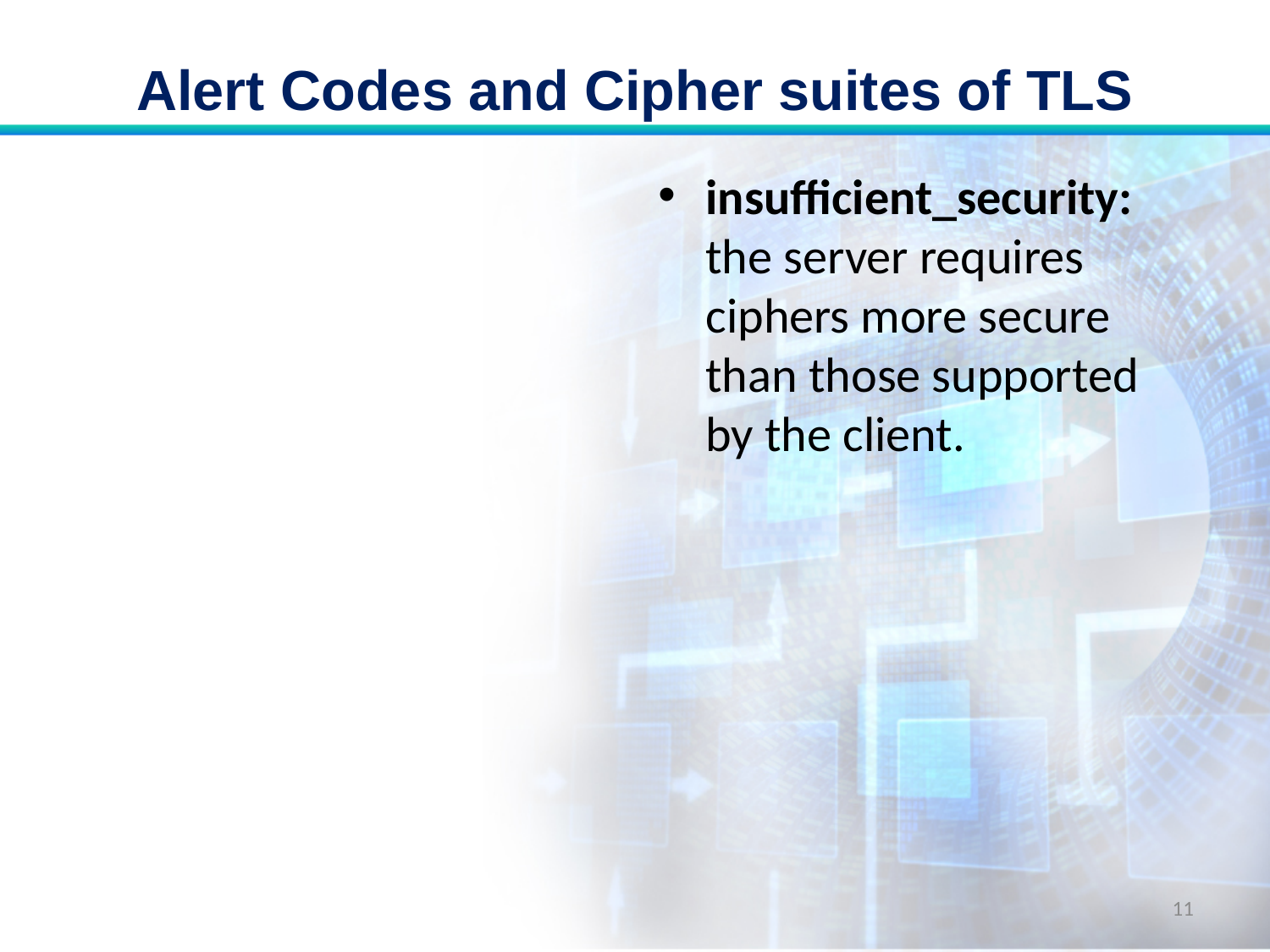

# Alert Codes and Cipher suites of TLS
insufficient_security: the server requires ciphers more secure than those supported by the client.

11